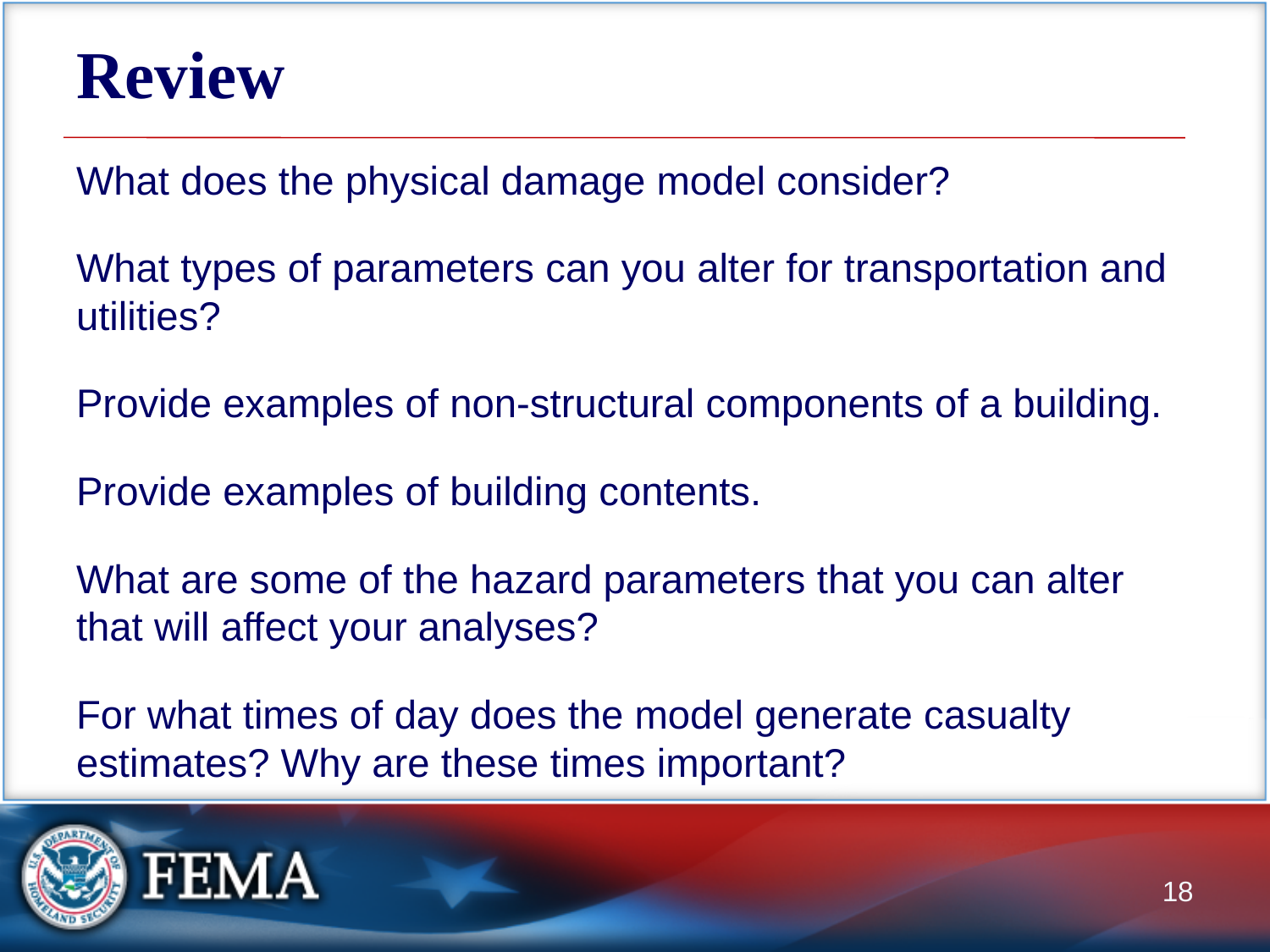

# Review
What does the physical damage model consider?
What types of parameters can you alter for transportation and utilities?
Provide examples of non-structural components of a building.
Provide examples of building contents.
What are some of the hazard parameters that you can alter that will affect your analyses?
For what times of day does the model generate casualty estimates? Why are these times important?
18